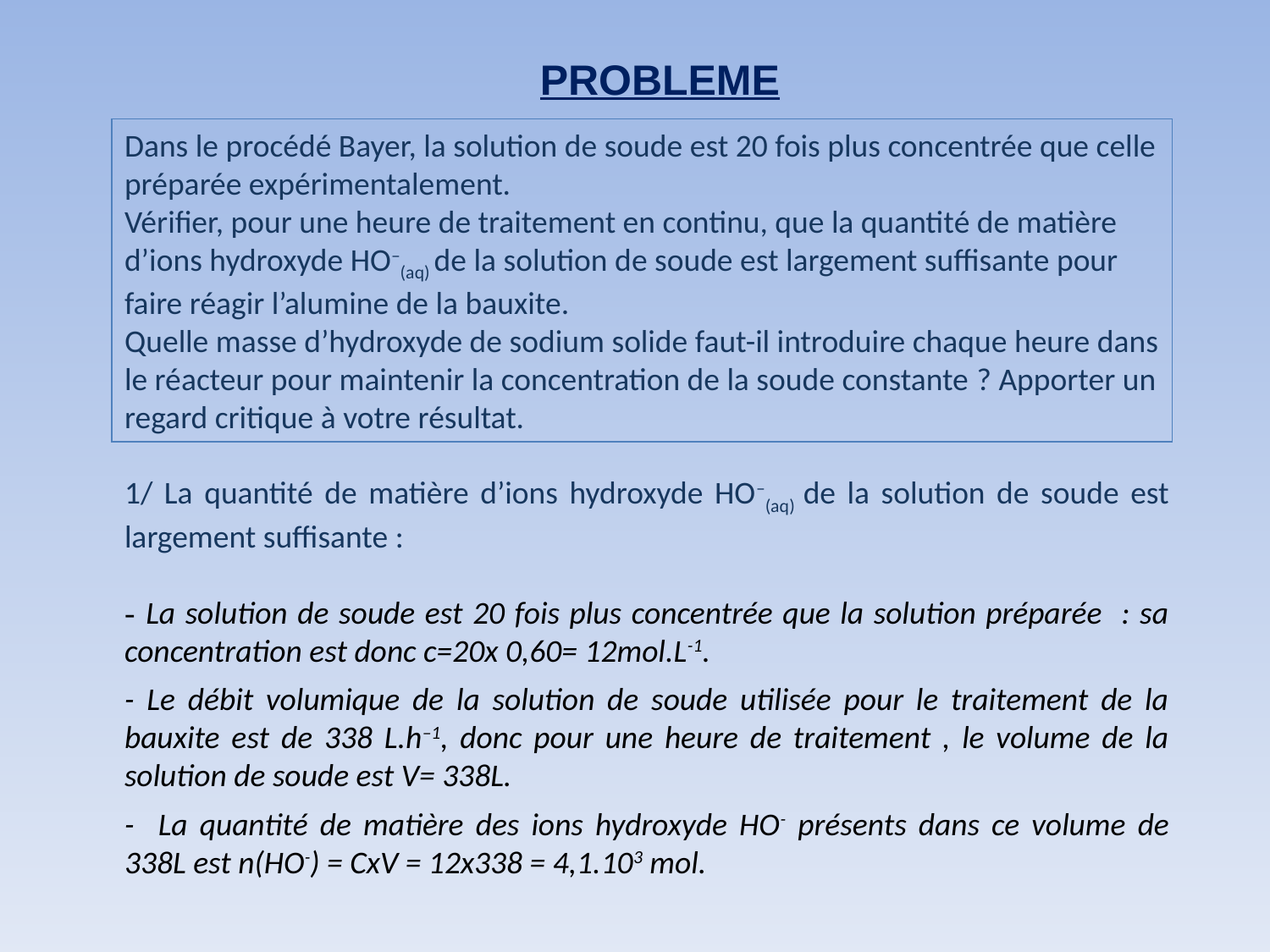

PROBLEME
Dans le procédé Bayer, la solution de soude est 20 fois plus concentrée que celle préparée expérimentalement.
Vérifier, pour une heure de traitement en continu, que la quantité de matière d’ions hydroxyde HO–(aq) de la solution de soude est largement suffisante pour faire réagir l’alumine de la bauxite.
Quelle masse d’hydroxyde de sodium solide faut-il introduire chaque heure dans le réacteur pour maintenir la concentration de la soude constante ? Apporter un regard critique à votre résultat.
1/ La quantité de matière d’ions hydroxyde HO–(aq) de la solution de soude est largement suffisante :

- La solution de soude est 20 fois plus concentrée que la solution préparée  : sa concentration est donc c=20x 0,60= 12mol.L-1.
- Le débit volumique de la solution de soude utilisée pour le traitement de la bauxite est de 338 L.h–1, donc pour une heure de traitement , le volume de la solution de soude est V= 338L.
-  La quantité de matière des ions hydroxyde HO- présents dans ce volume de 338L est n(HO-) = CxV = 12x338 = 4,1.103 mol.